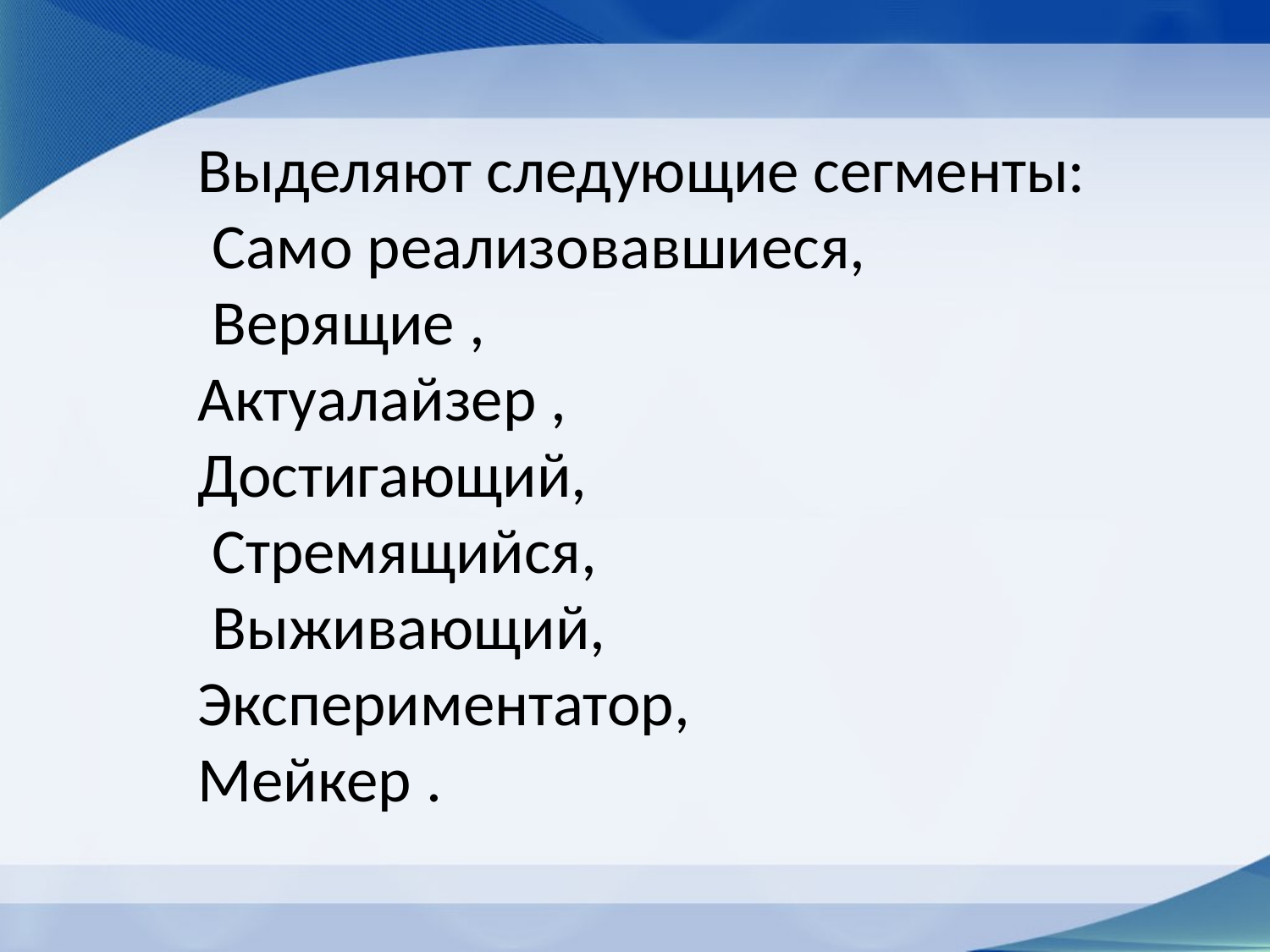

# Выделяют следующие сегменты: Само реализовавшиеся, Верящие , Актуалайзер , Достигающий, Стремящийся, Выживающий, Экспериментатор, Мейкер .